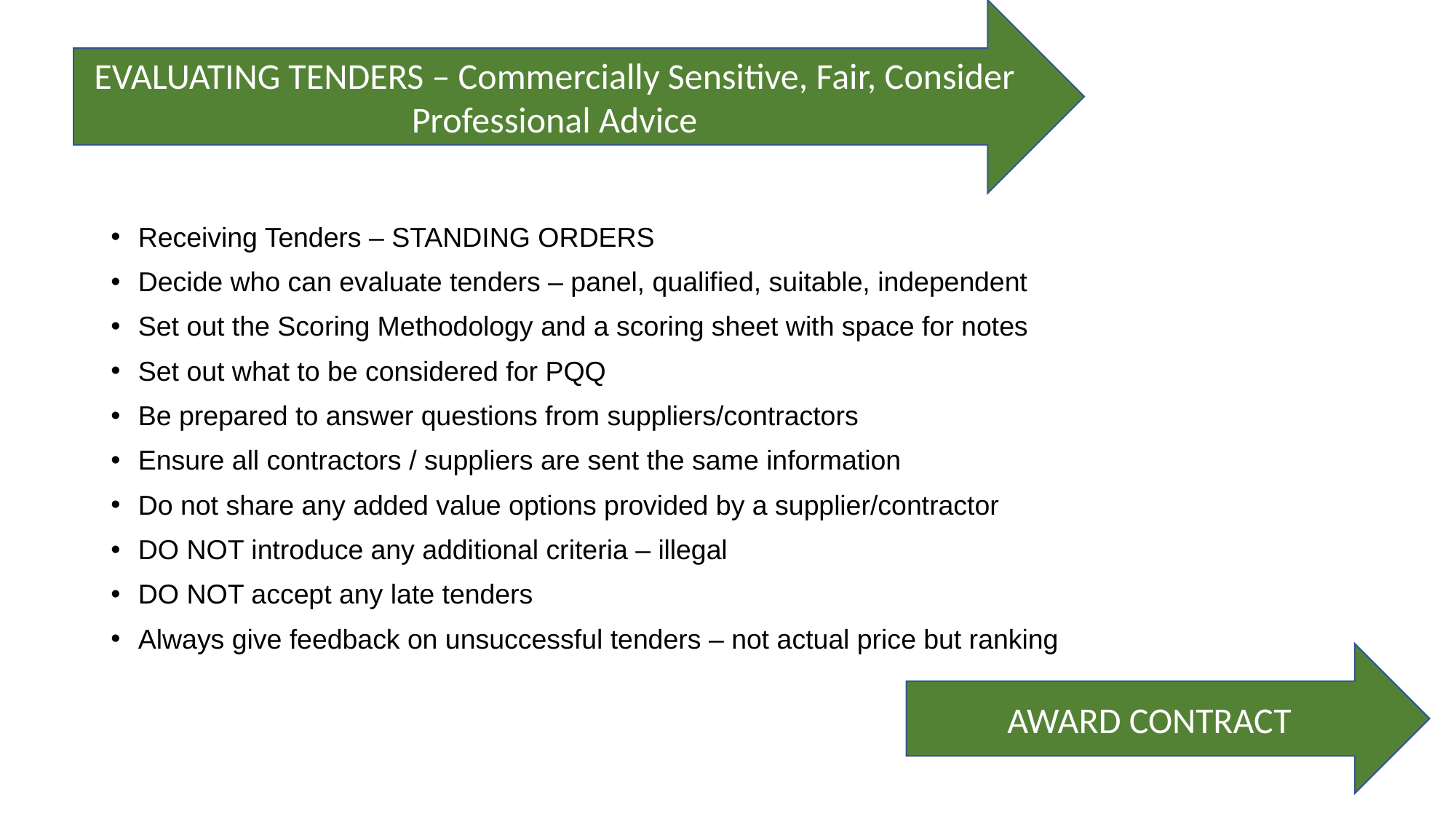

EVALUATING TENDERS – Commercially Sensitive, Fair, Consider Professional Advice
Receiving Tenders – STANDING ORDERS
Decide who can evaluate tenders – panel, qualified, suitable, independent
Set out the Scoring Methodology and a scoring sheet with space for notes
Set out what to be considered for PQQ
Be prepared to answer questions from suppliers/contractors
Ensure all contractors / suppliers are sent the same information
Do not share any added value options provided by a supplier/contractor
DO NOT introduce any additional criteria – illegal
DO NOT accept any late tenders
Always give feedback on unsuccessful tenders – not actual price but ranking

AWARD CONTRACT